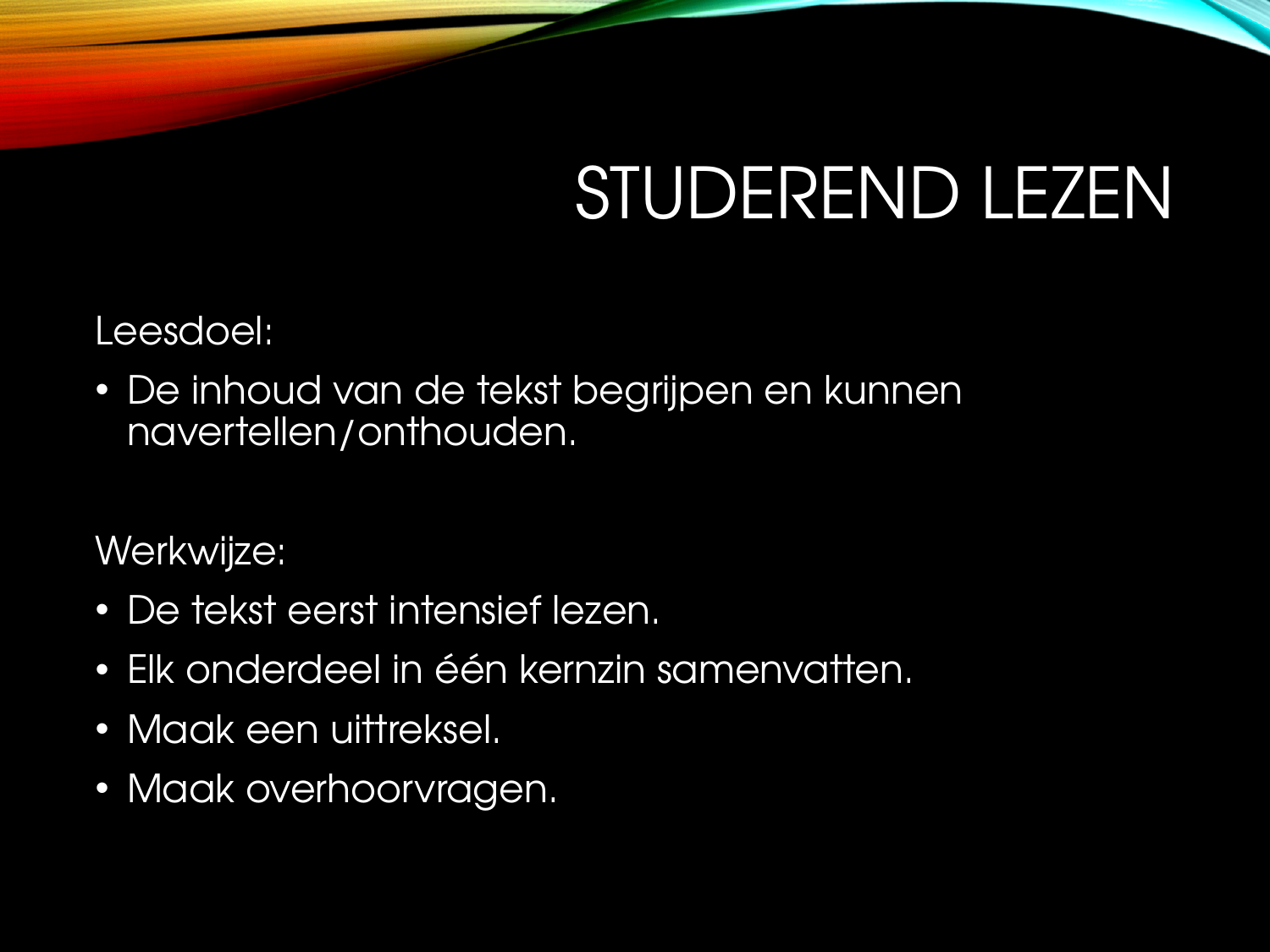

# Studerend lezen
Leesdoel:
De inhoud van de tekst begrijpen en kunnen navertellen/onthouden.

Werkwijze:
De tekst eerst intensief lezen.
Elk onderdeel in één kernzin samenvatten.
Maak een uittreksel.
Maak overhoorvragen.